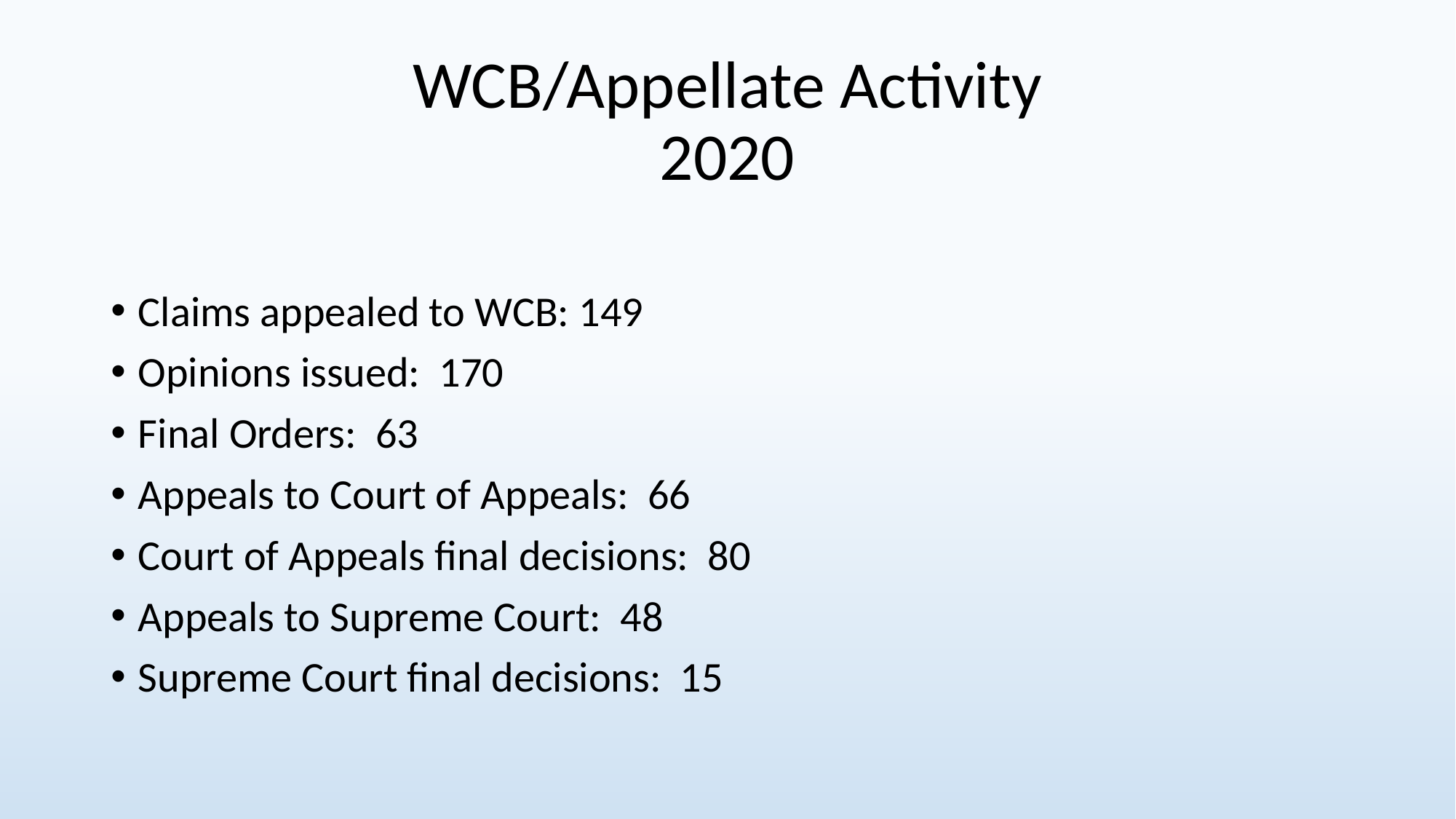

# WCB/Appellate Activity 2020

Claims appealed to WCB: 149
Opinions issued:  170
Final Orders:  63
Appeals to Court of Appeals:  66
Court of Appeals final decisions:  80
Appeals to Supreme Court:  48
Supreme Court final decisions:  15